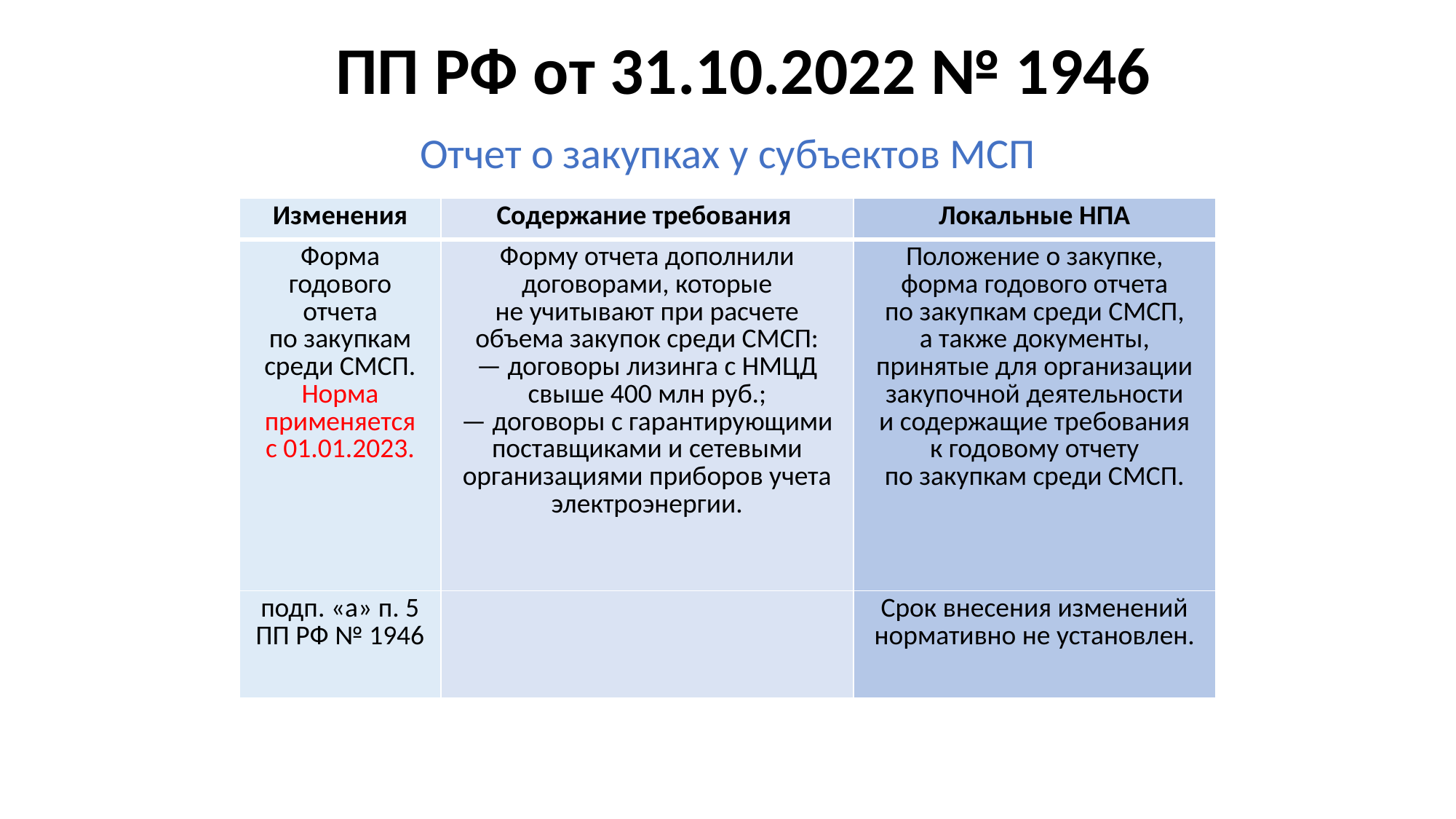

# ПП РФ от 31.10.2022 № 1946
Отчет о закупках у субъектов МСП

| Изменения | Содержание требования | Локальные НПА |
| --- | --- | --- |
| Форма годового отчета по закупкам среди СМСП. Норма применяется с 01.01.2023. | Форму отчета дополнили договорами, которые не учитывают при расчете объема закупок среди СМСП: — договоры лизинга с НМЦД свыше 400 млн руб.; — договоры с гарантирующими поставщиками и сетевыми организациями приборов учета электроэнергии. | Положение о закупке, форма годового отчета по закупкам среди СМСП, а также документы, принятые для организации закупочной деятельности и содержащие требования к годовому отчету по закупкам среди СМСП. |
| подп. «а» п. 5 ПП РФ № 1946 |  | Срок внесения изменений нормативно не установлен. |